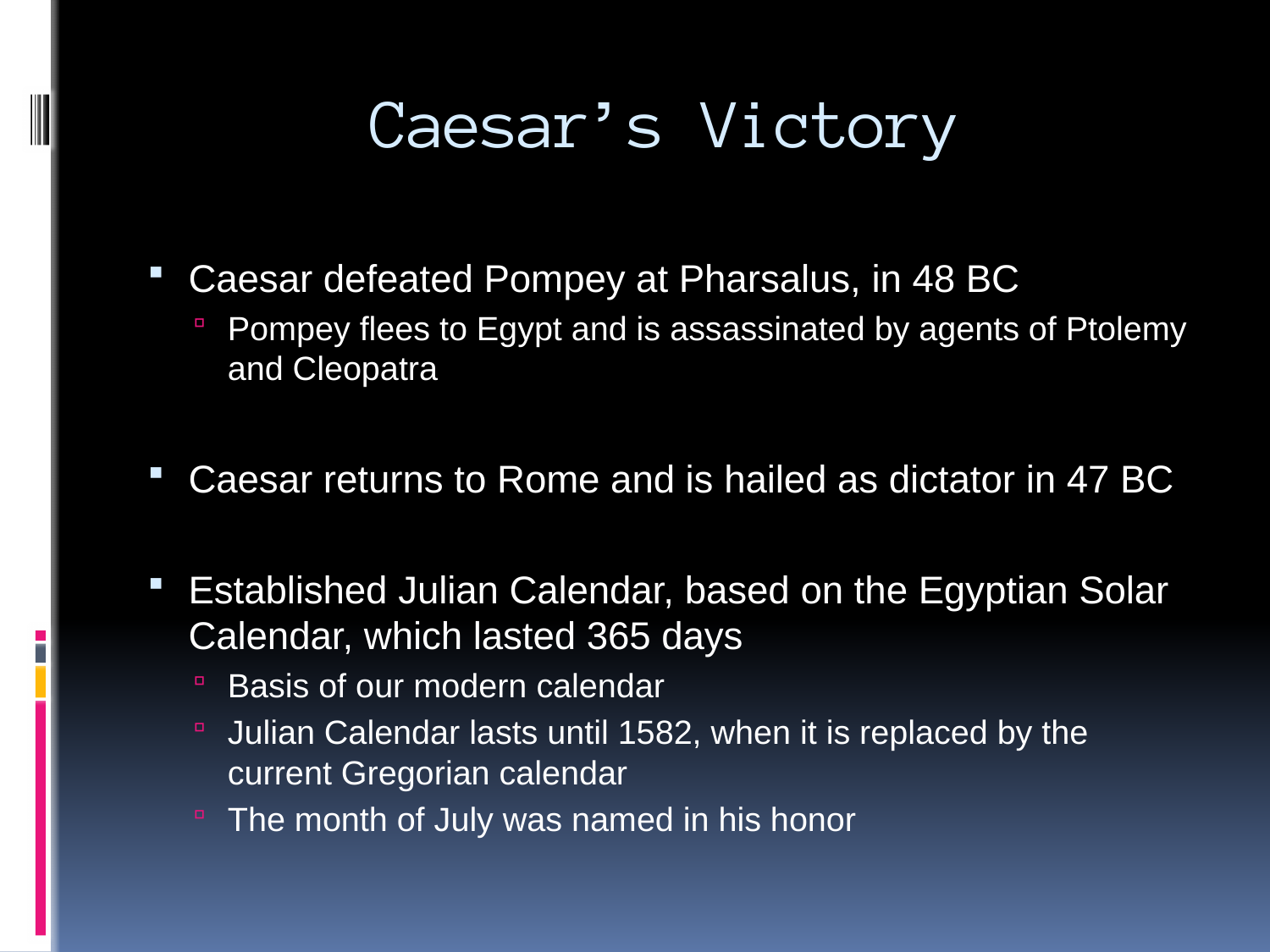

# Caesar’s Victory
Caesar defeated Pompey at Pharsalus, in 48 BC
Pompey flees to Egypt and is assassinated by agents of Ptolemy and Cleopatra

Caesar returns to Rome and is hailed as dictator in 47 BC

Established Julian Calendar, based on the Egyptian Solar Calendar, which lasted 365 days
Basis of our modern calendar
Julian Calendar lasts until 1582, when it is replaced by the current Gregorian calendar
The month of July was named in his honor